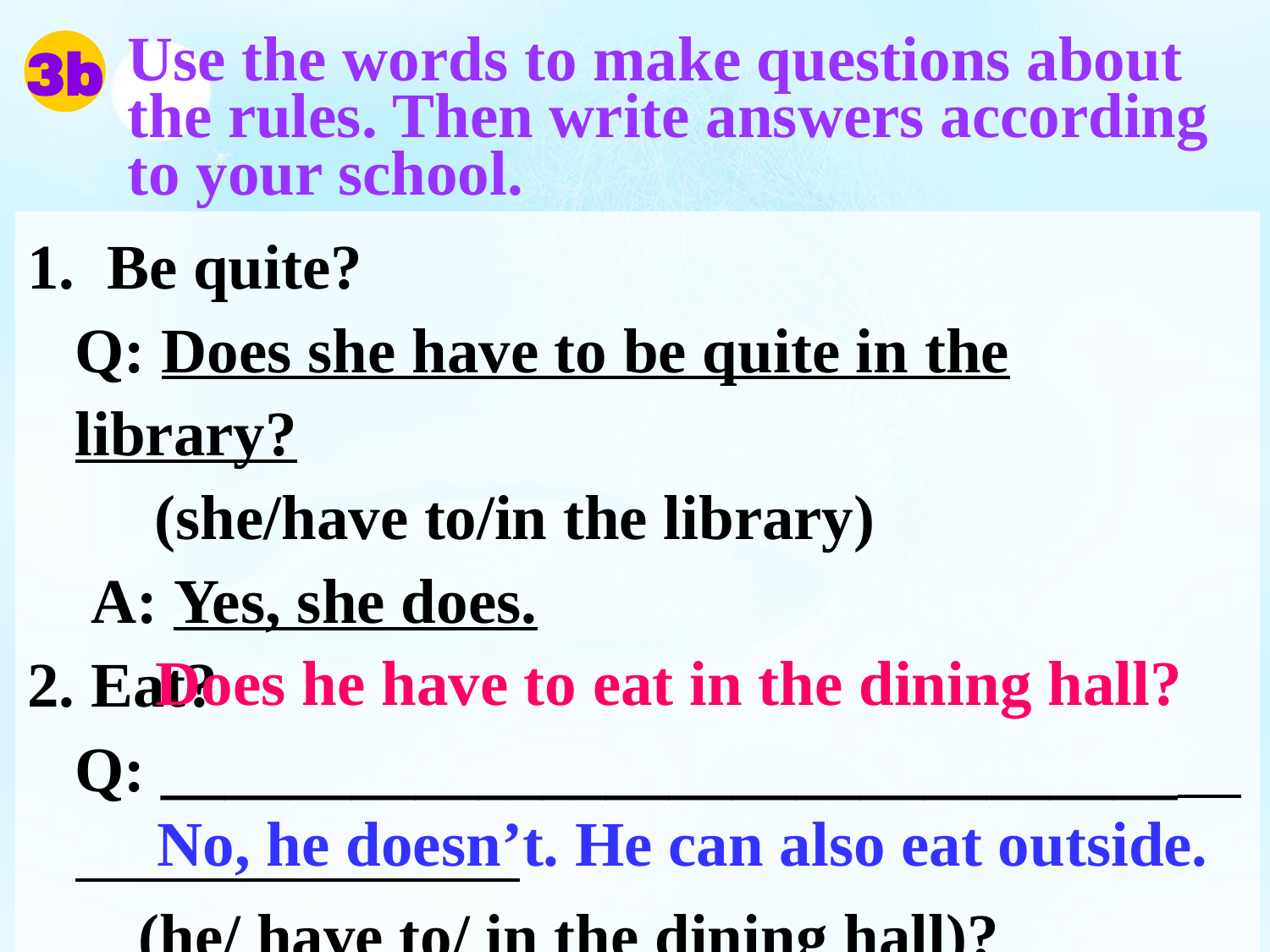

Use the words to make questions about the rules. Then write answers according to your school.
3b
1.  Be quite?
   Q: Does she have to be quite in the library?
        (she/have to/in the library)
    A: Yes, she does.
2. Eat?
   Q: ________________________________
       (he/ have to/ in the dining hall)?
   A: _________________________________
Does he have to eat in the dining hall?
No, he doesn’t. He can also eat outside.